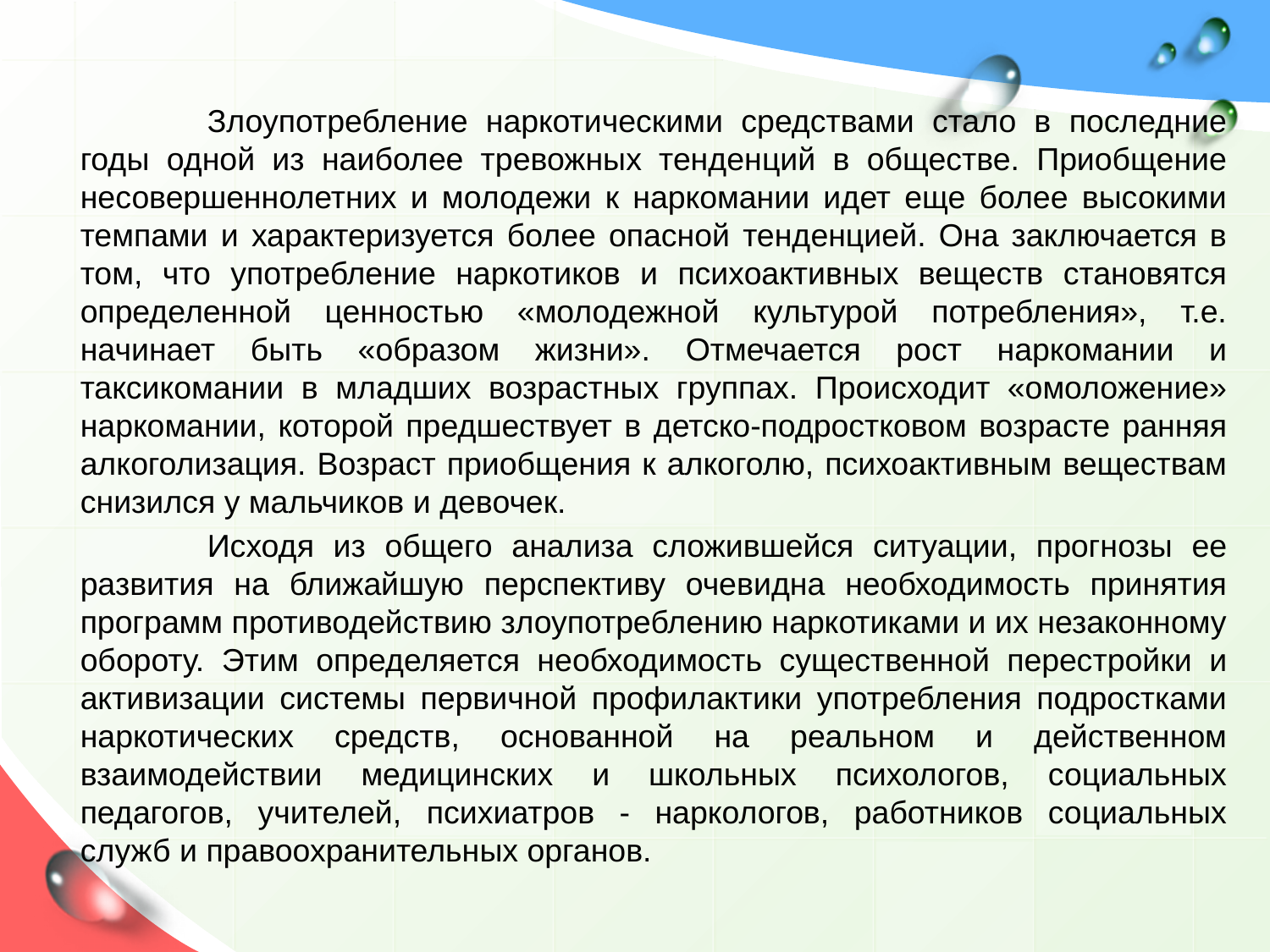

Злоупотребление наркотическими средствами стало в последние годы одной из наиболее тревожных тенденций в обществе. Приобщение несовершеннолетних и молодежи к наркомании идет еще более высокими темпами и характеризуется более опасной тенденцией. Она заключается в том, что употребление наркотиков и психоактивных веществ становятся определенной ценностью «молодежной культурой потребления», т.е. начинает быть «образом жизни». Отмечается рост наркомании и таксикомании в младших возрастных группах. Происходит «омоложение» наркомании, которой предшествует в детско-подростковом возрасте ранняя алкоголизация. Возраст приобщения к алкоголю, психоактивным веществам снизился у мальчиков и девочек.
		Исходя из общего анализа сложившейся ситуации, прогнозы ее развития на ближайшую перспективу очевидна необходимость принятия программ противодействию злоупотреблению наркотиками и их незаконному обороту. Этим определяется необходимость существенной перестройки и активизации системы первичной профилактики употребления подростками наркотических средств, основанной на реальном и действенном взаимодействии медицинских и школьных психологов, социальных педагогов, учителей, психиатров - наркологов, работников социальных служб и правоохранительных органов.